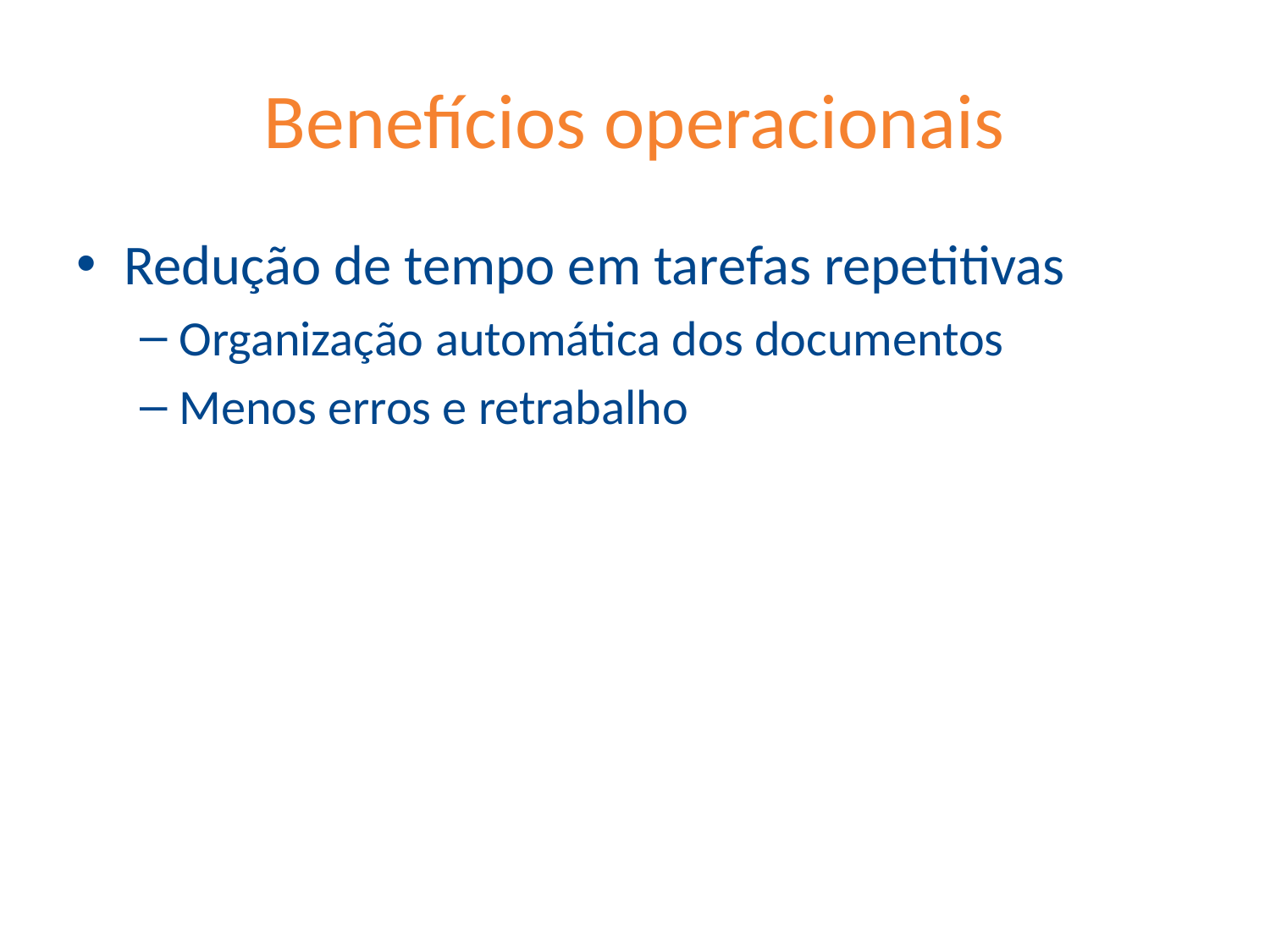

# Benefícios operacionais
Redução de tempo em tarefas repetitivas
Organização automática dos documentos
Menos erros e retrabalho